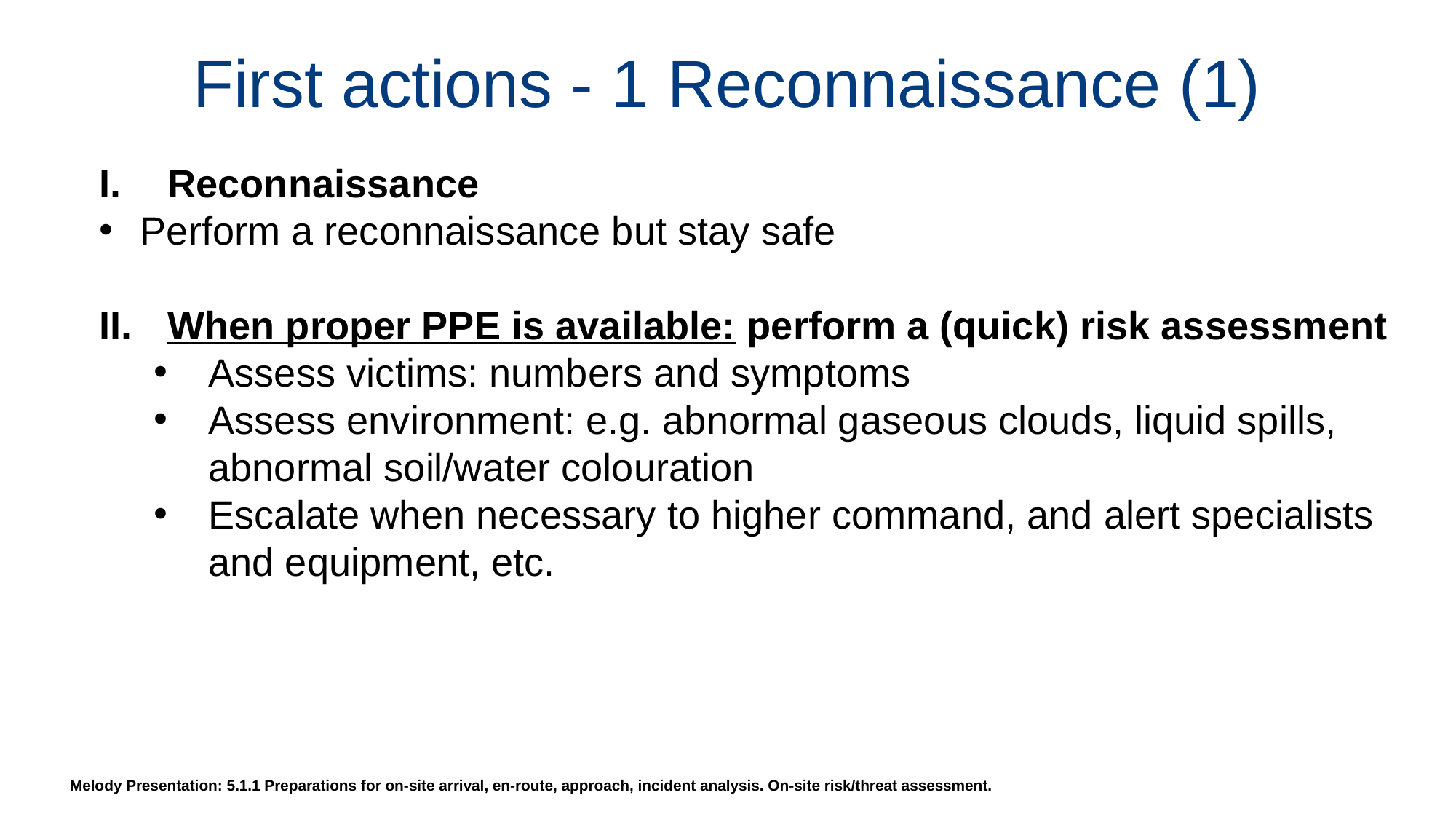

# First actions - 1 Reconnaissance (1)
Reconnaissance
Perform a reconnaissance but stay safe

When proper PPE is available: perform a (quick) risk assessment
Assess victims: numbers and symptoms
Assess environment: e.g. abnormal gaseous clouds, liquid spills, abnormal soil/water colouration
Escalate when necessary to higher command, and alert specialists and equipment, etc.
Melody Presentation: 5.1.1 Preparations for on-site arrival, en-route, approach, incident analysis. On-site risk/threat assessment.